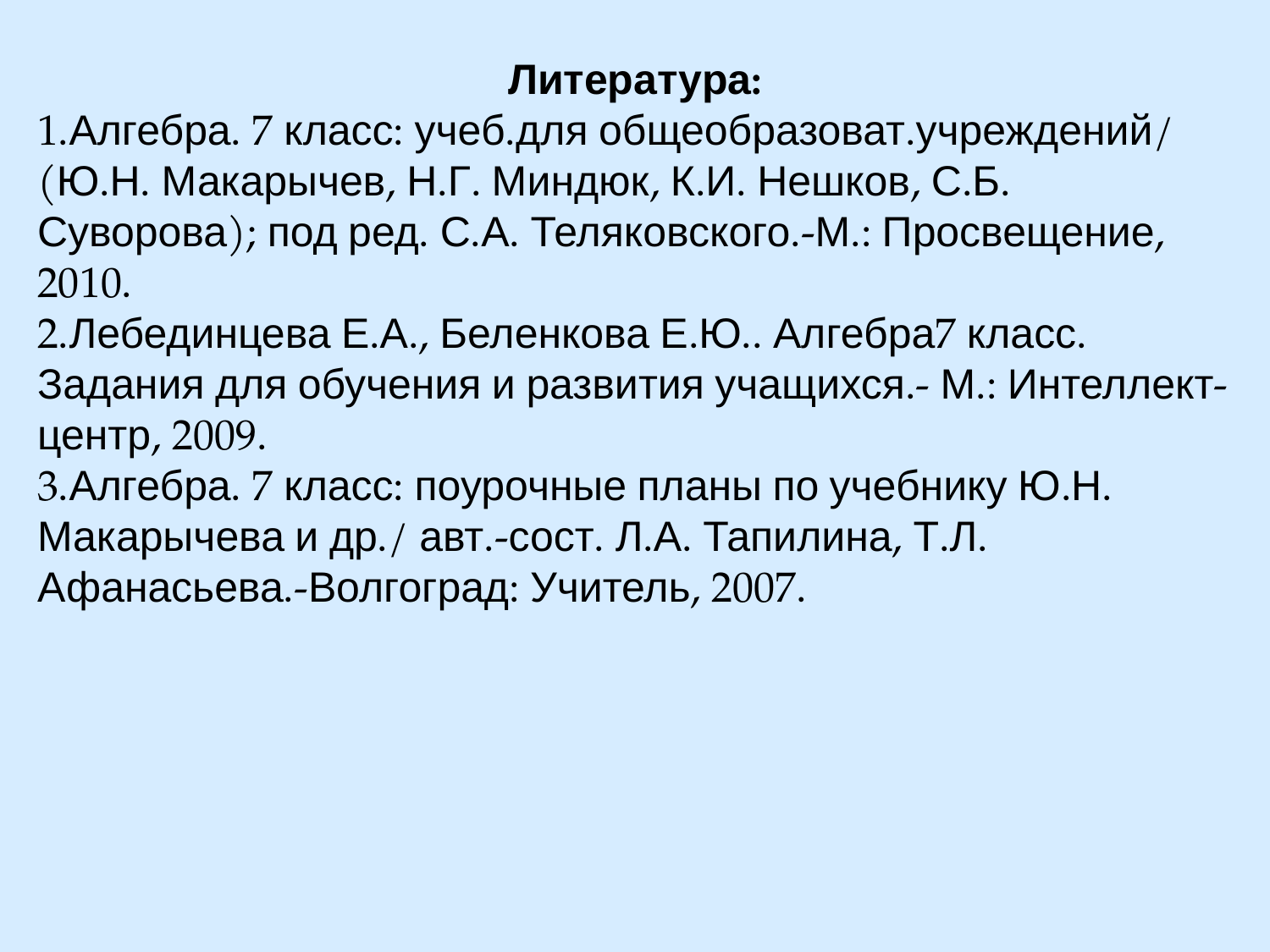

Литература:
1.Алгебра. 7 класс: учеб.для общеобразоват.учреждений/ (Ю.Н. Макарычев, Н.Г. Миндюк, К.И. Нешков, С.Б. Суворова); под ред. С.А. Теляковского.-М.: Просвещение, 2010.
2.Лебединцева Е.А., Беленкова Е.Ю.. Алгебра7 класс. Задания для обучения и развития учащихся.- М.: Интеллект-центр, 2009.
3.Алгебра. 7 класс: поурочные планы по учебнику Ю.Н. Макарычева и др./ авт.-сост. Л.А. Тапилина, Т.Л. Афанасьева.-Волгоград: Учитель, 2007.